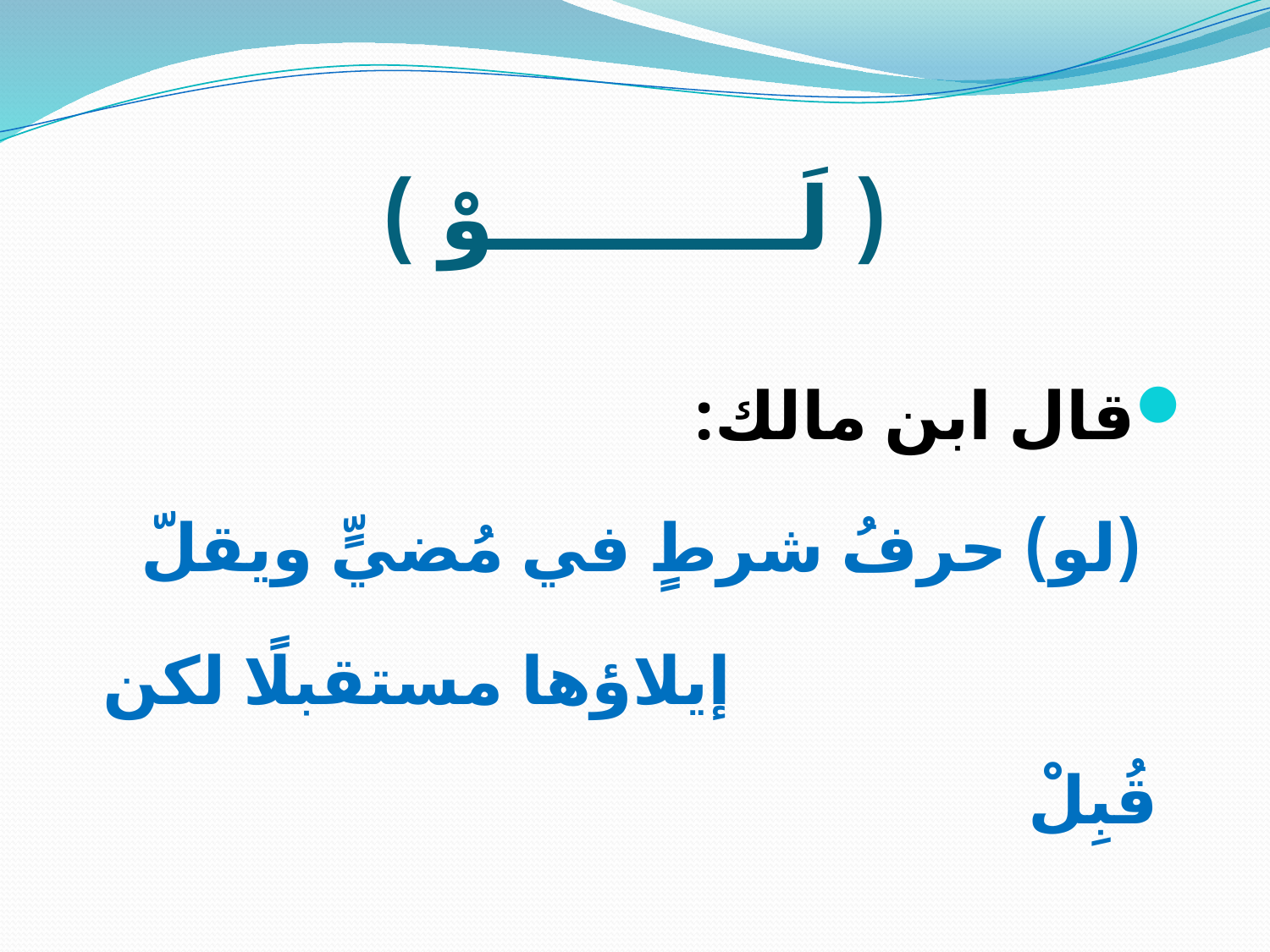

# ( لَــــــــــوْ )
قال ابن مالك:
   (لو) حرفُ شرطٍ في مُضيٍّ ويقلّ
                           إيلاؤها مستقبلًا لكن قُبِلْ